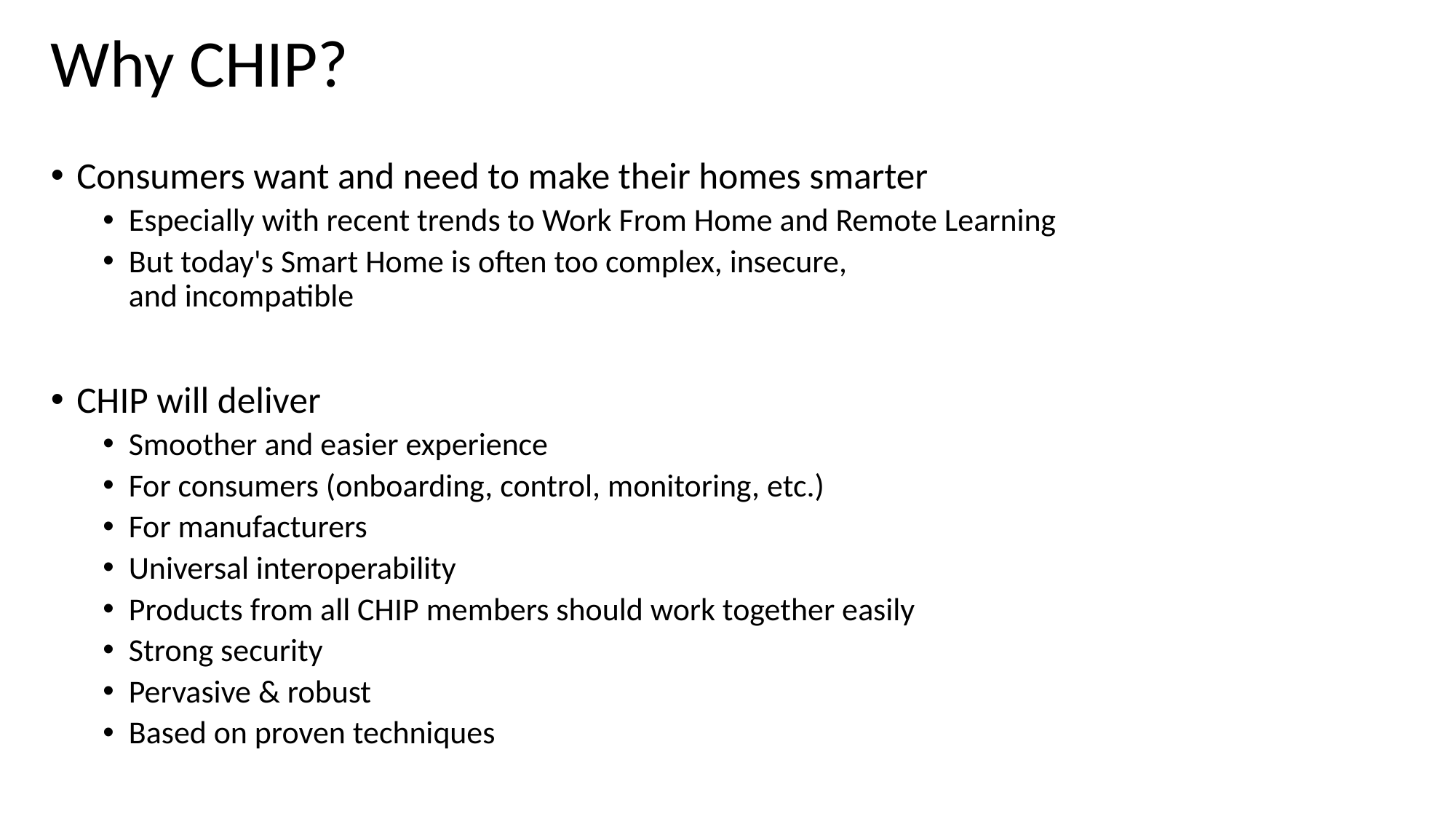

# Why CHIP?
Consumers want and need to make their homes smarter
Especially with recent trends to Work From Home and Remote Learning
But today's Smart Home is often too complex, insecure,
and incompatible

CHIP will deliver
Smoother and easier experience
For consumers (onboarding, control, monitoring, etc.)
For manufacturers
Universal interoperability
Products from all CHIP members should work together easily
Strong security
Pervasive & robust
Based on proven techniques